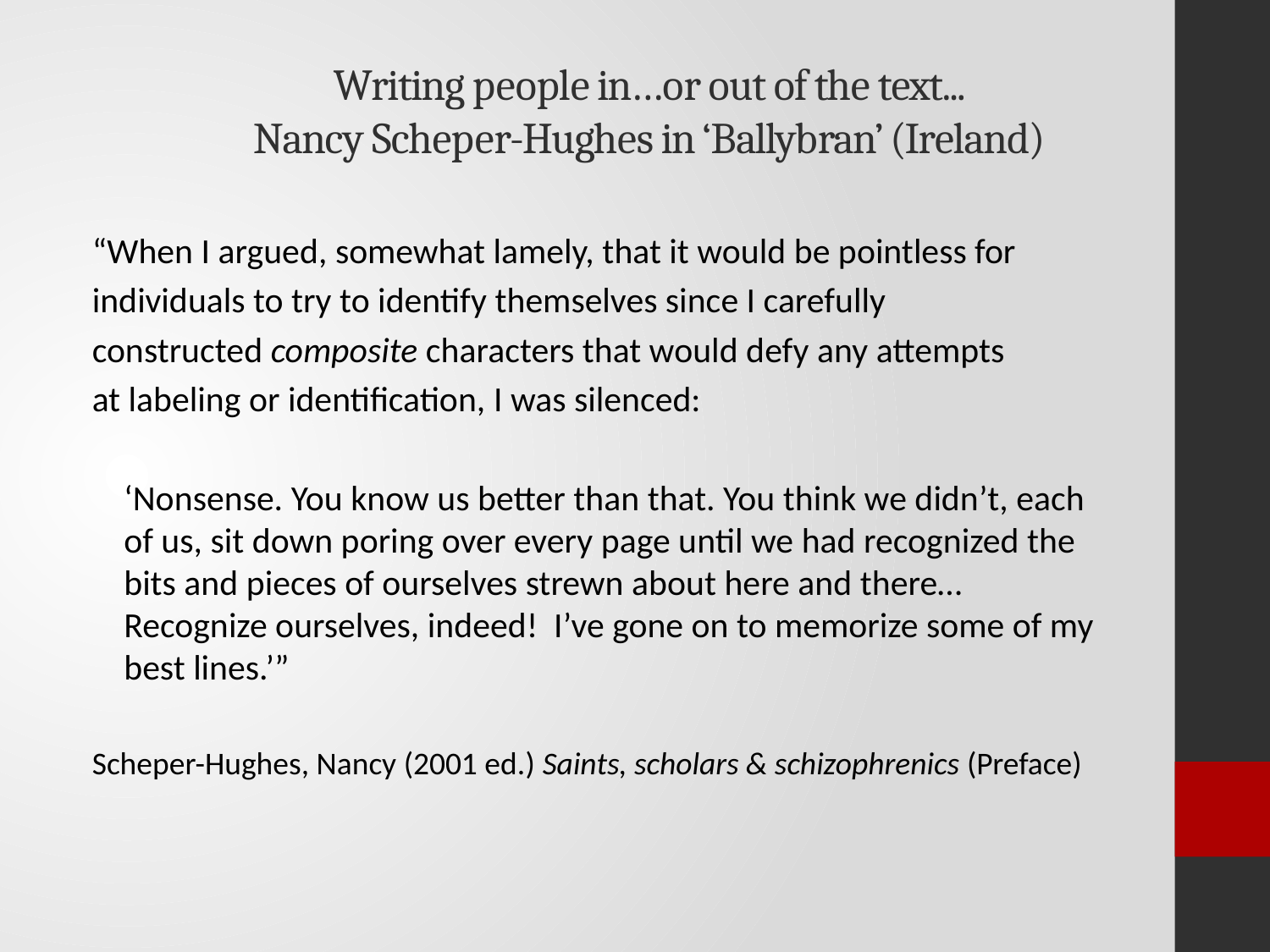

# Writing people in…or out of the text... Nancy Scheper-Hughes in ‘Ballybran’ (Ireland)
“When I argued, somewhat lamely, that it would be pointless for
individuals to try to identify themselves since I carefully
constructed composite characters that would defy any attempts
at labeling or identification, I was silenced:

	‘Nonsense. You know us better than that. You think we didn’t, each of us, sit down poring over every page until we had recognized the bits and pieces of ourselves strewn about here and there… Recognize ourselves, indeed!  I’ve gone on to memorize some of my best lines.’”

Scheper-Hughes, Nancy (2001 ed.) Saints, scholars & schizophrenics (Preface)